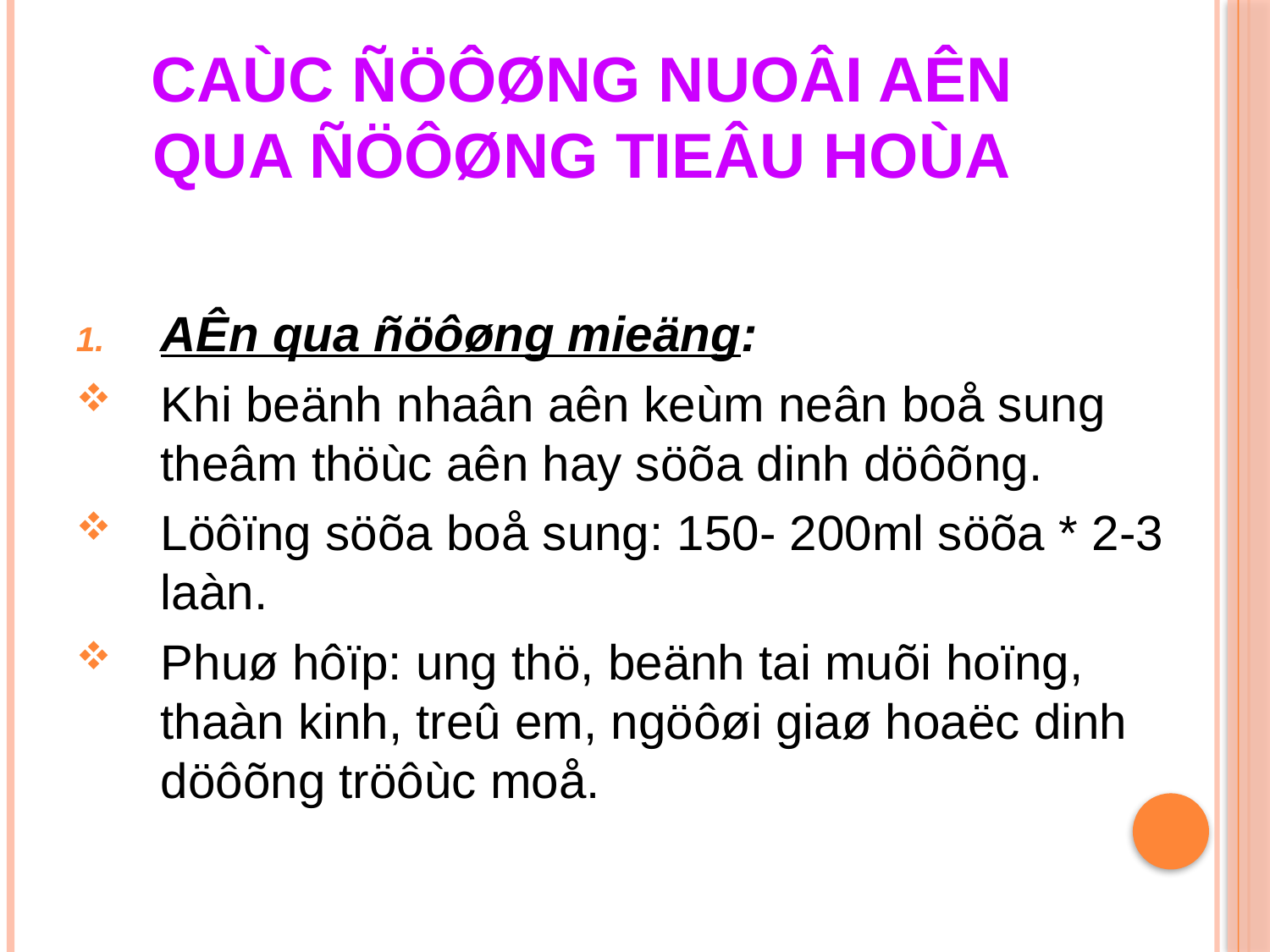

# Caùc ñöôøng nuoâi aên qua ñöôøng tieâu hoùa
AÊn qua ñöôøng mieäng:
Khi beänh nhaân aên keùm neân boå sung theâm thöùc aên hay söõa dinh döôõng.
Löôïng söõa boå sung: 150- 200ml söõa * 2-3 laàn.
Phuø hôïp: ung thö, beänh tai muõi hoïng, thaàn kinh, treû em, ngöôøi giaø hoaëc dinh döôõng tröôùc moå.